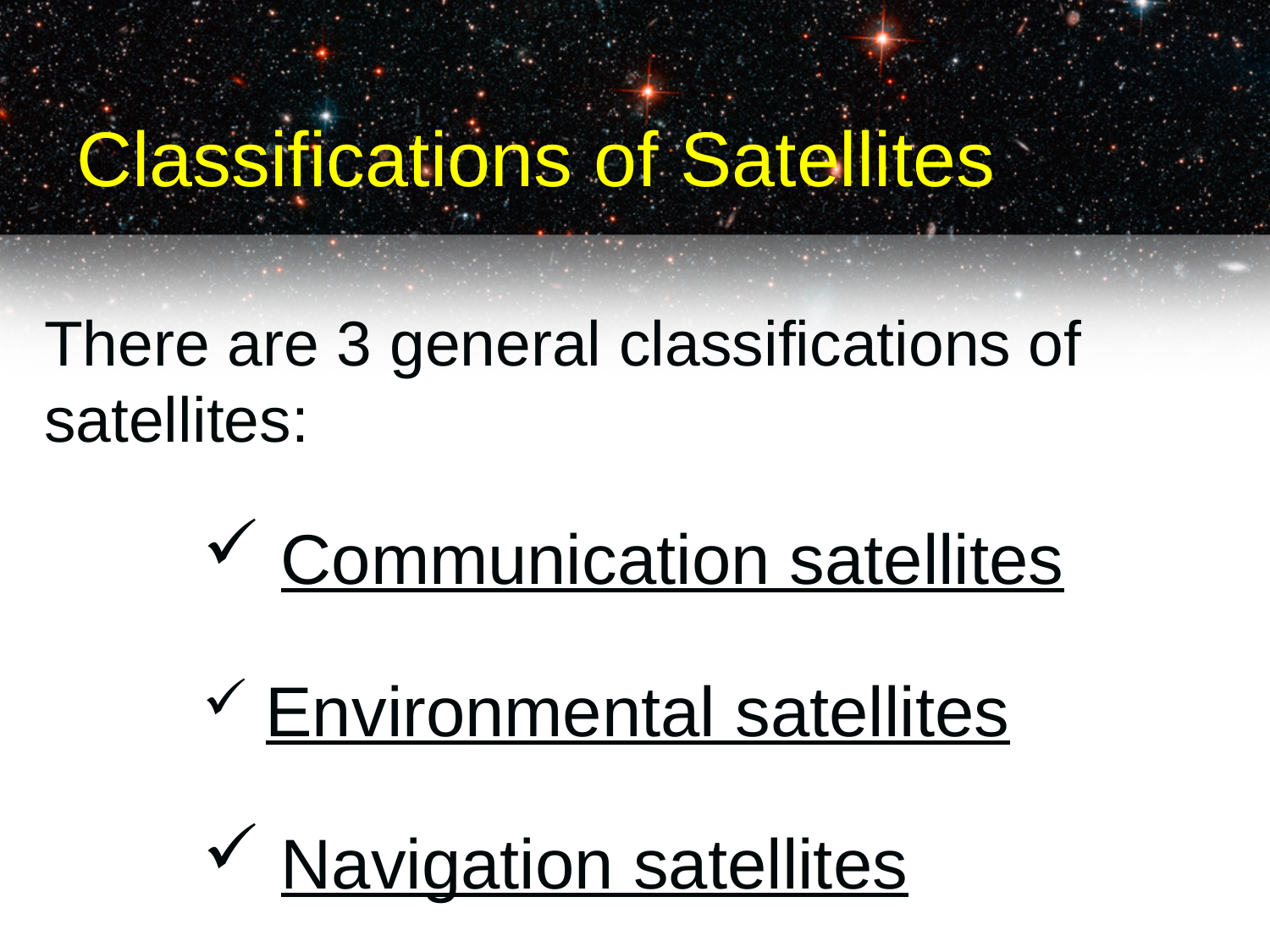

# Classifications of Satellites
There are 3 general classifications of satellites:
 Communication satellites

 Environmental satellites

 Navigation satellites